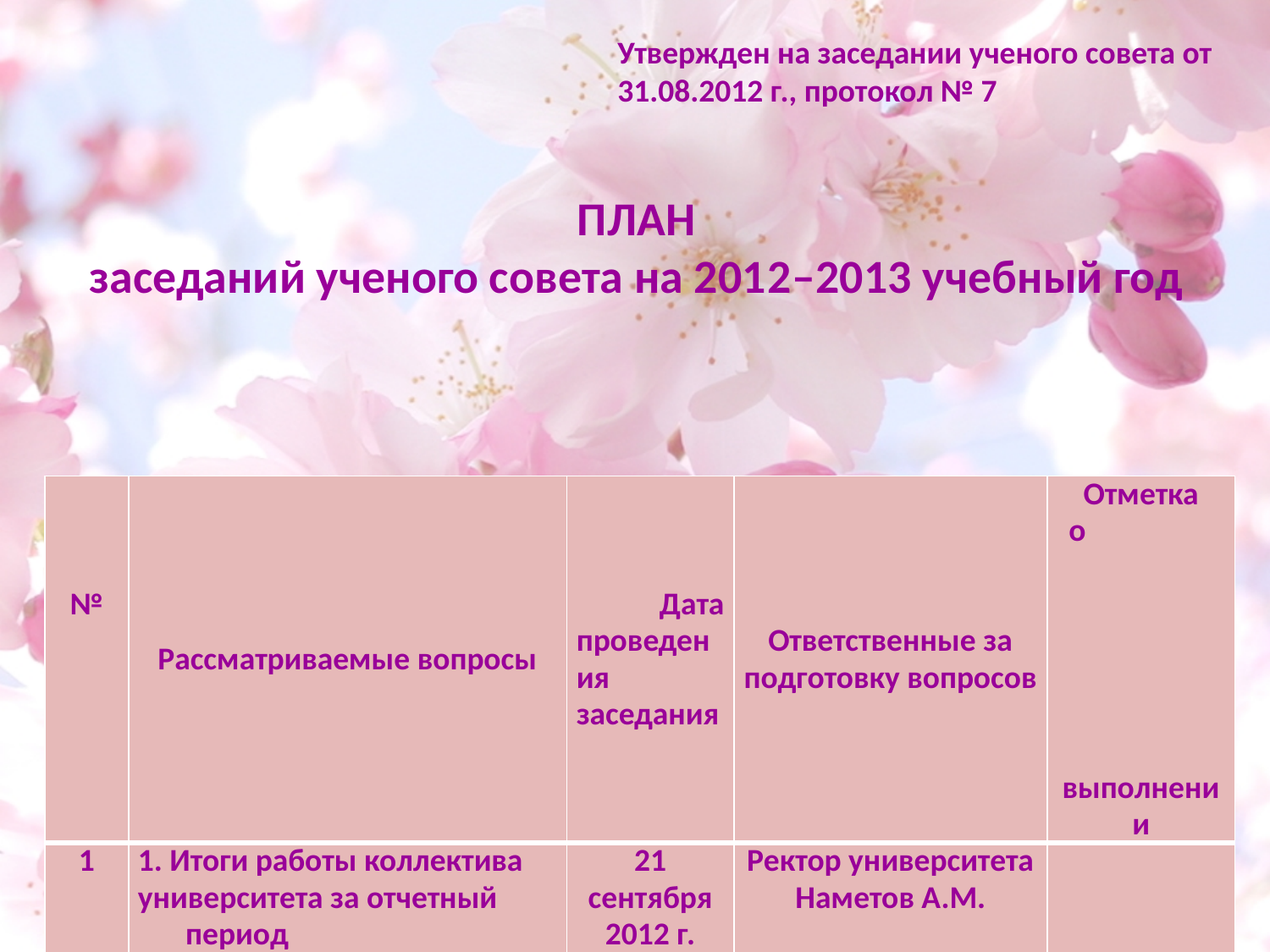

Утвержден на заседании ученого совета от 31.08.2012 г., протокол № 7
# ПЛАН заседаний ученого совета на 2012–2013 учебный год
| № | Рассматриваемые вопросы | Дата проведения заседания | Ответственные за подготовку вопросов | Отметка о выполнении |
| --- | --- | --- | --- | --- |
| 1 | 1. Итоги работы коллектива университета за отчетный период | 21 сентября 2012 г. | Ректор университета Наметов А.М. |  |